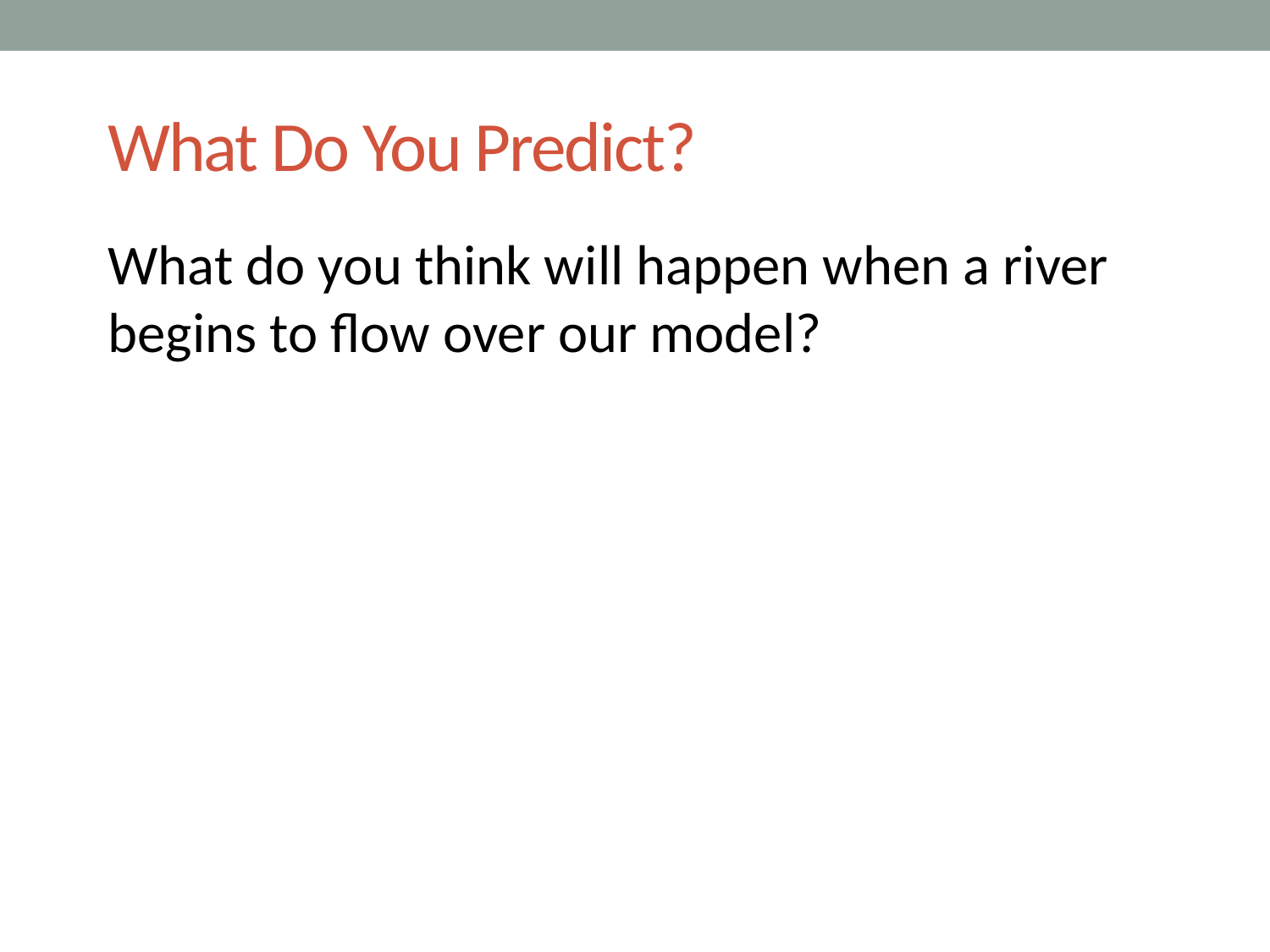

# What Do You Predict?
What do you think will happen when a river begins to flow over our model?